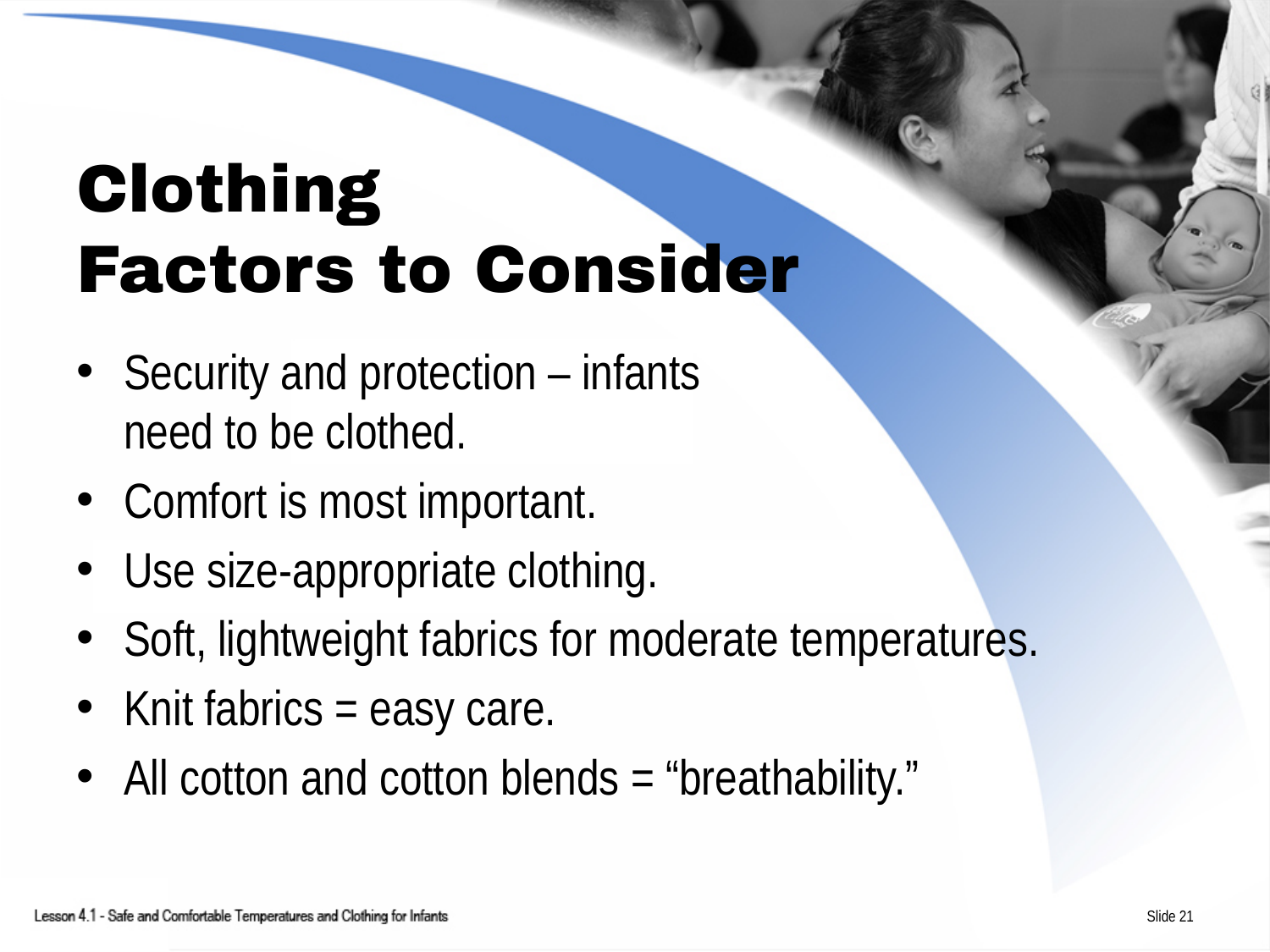

# Clothing Factors to Consider
Security and protection – infants
need to be clothed.
Comfort is most important.
Use size-appropriate clothing.
Soft, lightweight fabrics for moderate temperatures.
Knit fabrics = easy care.
All cotton and cotton blends = “breathability.”

Slide 21